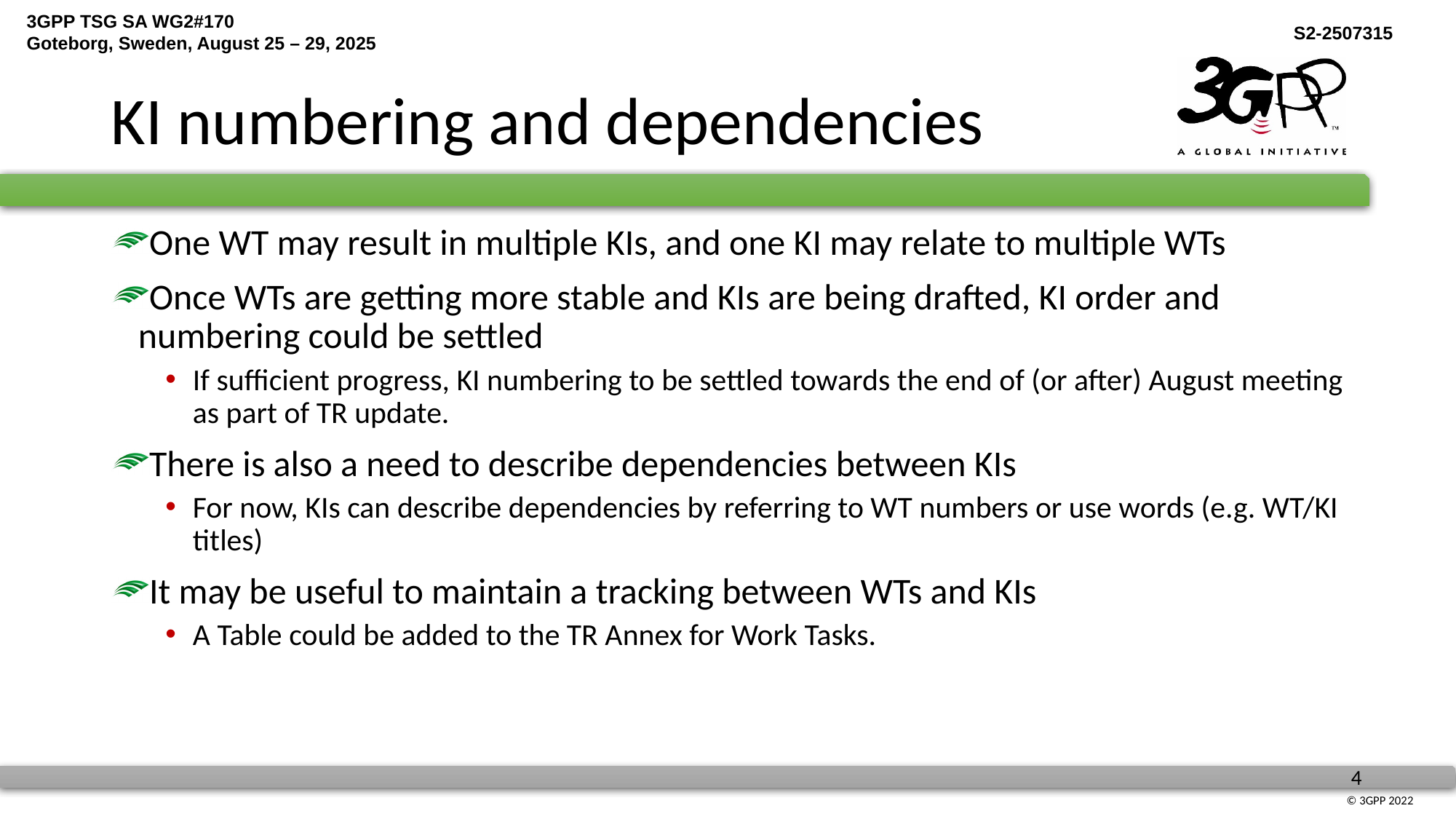

# KI numbering and dependencies
One WT may result in multiple KIs, and one KI may relate to multiple WTs
Once WTs are getting more stable and KIs are being drafted, KI order and numbering could be settled
If sufficient progress, KI numbering to be settled towards the end of (or after) August meeting as part of TR update.
There is also a need to describe dependencies between KIs
For now, KIs can describe dependencies by referring to WT numbers or use words (e.g. WT/KI titles)
It may be useful to maintain a tracking between WTs and KIs
A Table could be added to the TR Annex for Work Tasks.